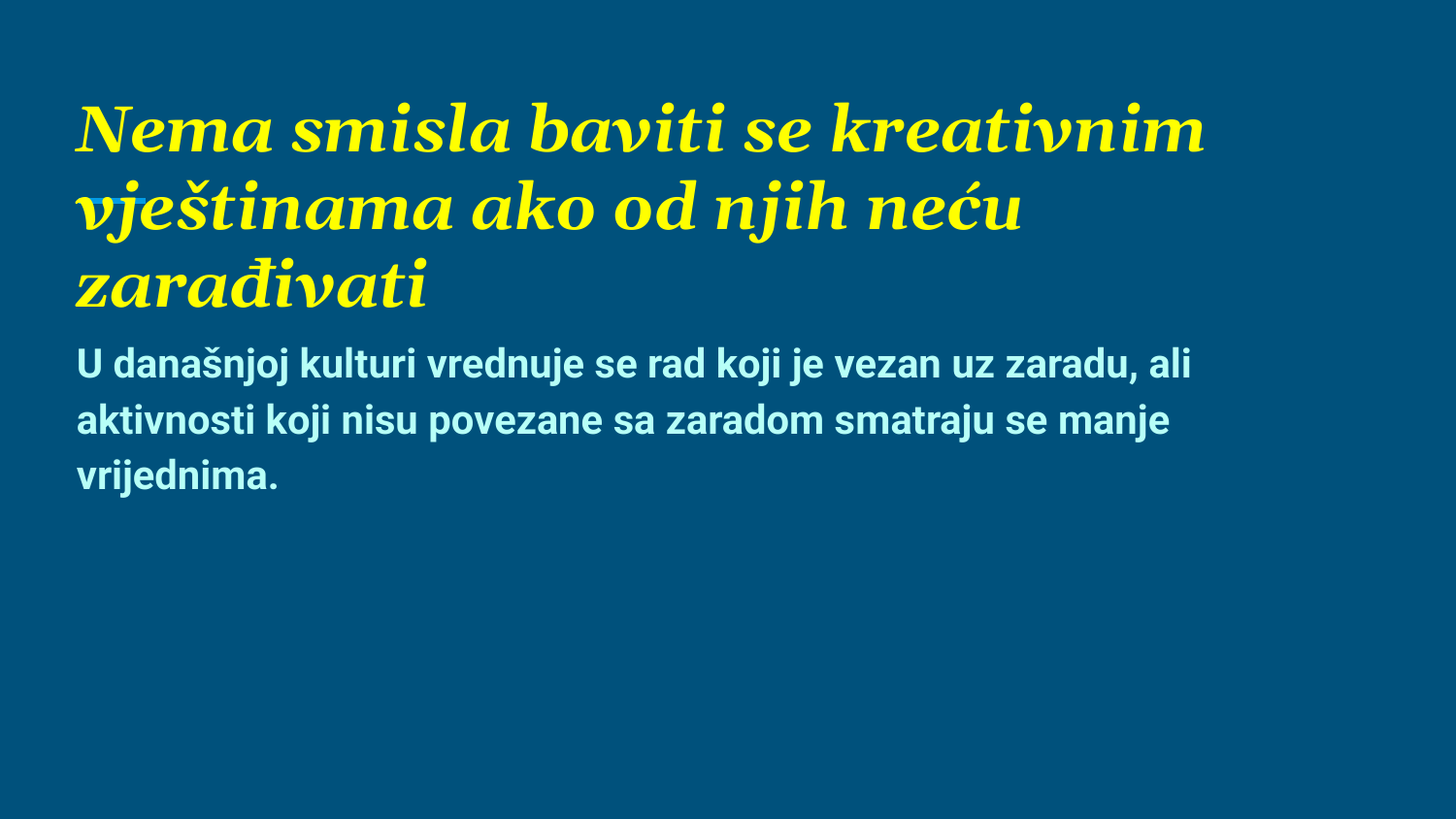

# Nema smisla baviti se kreativnim vještinama ako od njih neću zarađivati

U današnjoj kulturi vrednuje se rad koji je vezan uz zaradu, ali aktivnosti koji nisu povezane sa zaradom smatraju se manje vrijednima.